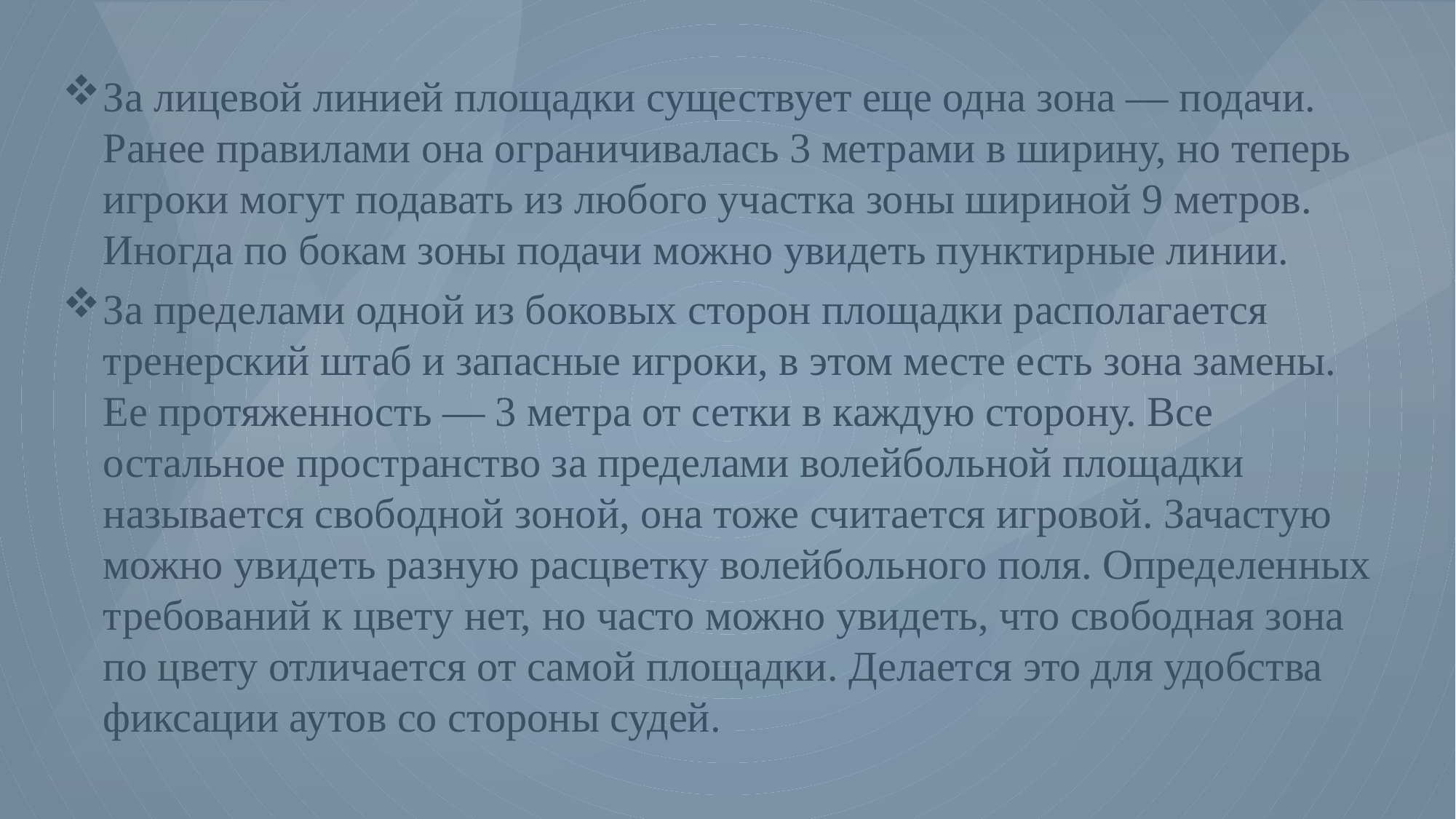

За лицевой линией площадки существует еще одна зона — подачи.     Ранее правилами она ограничивалась 3 метрами в ширину, но теперь  игроки могут подавать из любого участка зоны шириной 9 метров.     Иногда по бокам зоны подачи можно увидеть пунктирные линии.
За пределами одной из боковых сторон площадки располагается          тренерский штаб и запасные игроки, в этом месте есть зона замены.    Ее протяженность — 3 метра от сетки в каждую сторону. Все               остальное пространство за пределами волейбольной площадки            называется свободной зоной, она тоже считается игровой. Зачастую   можно увидеть разную расцветку волейбольного поля. Определенных требований к цвету нет, но часто можно увидеть, что свободная зона  по цвету отличается от самой площадки. Делается это для удобства     фиксации аутов со стороны судей.